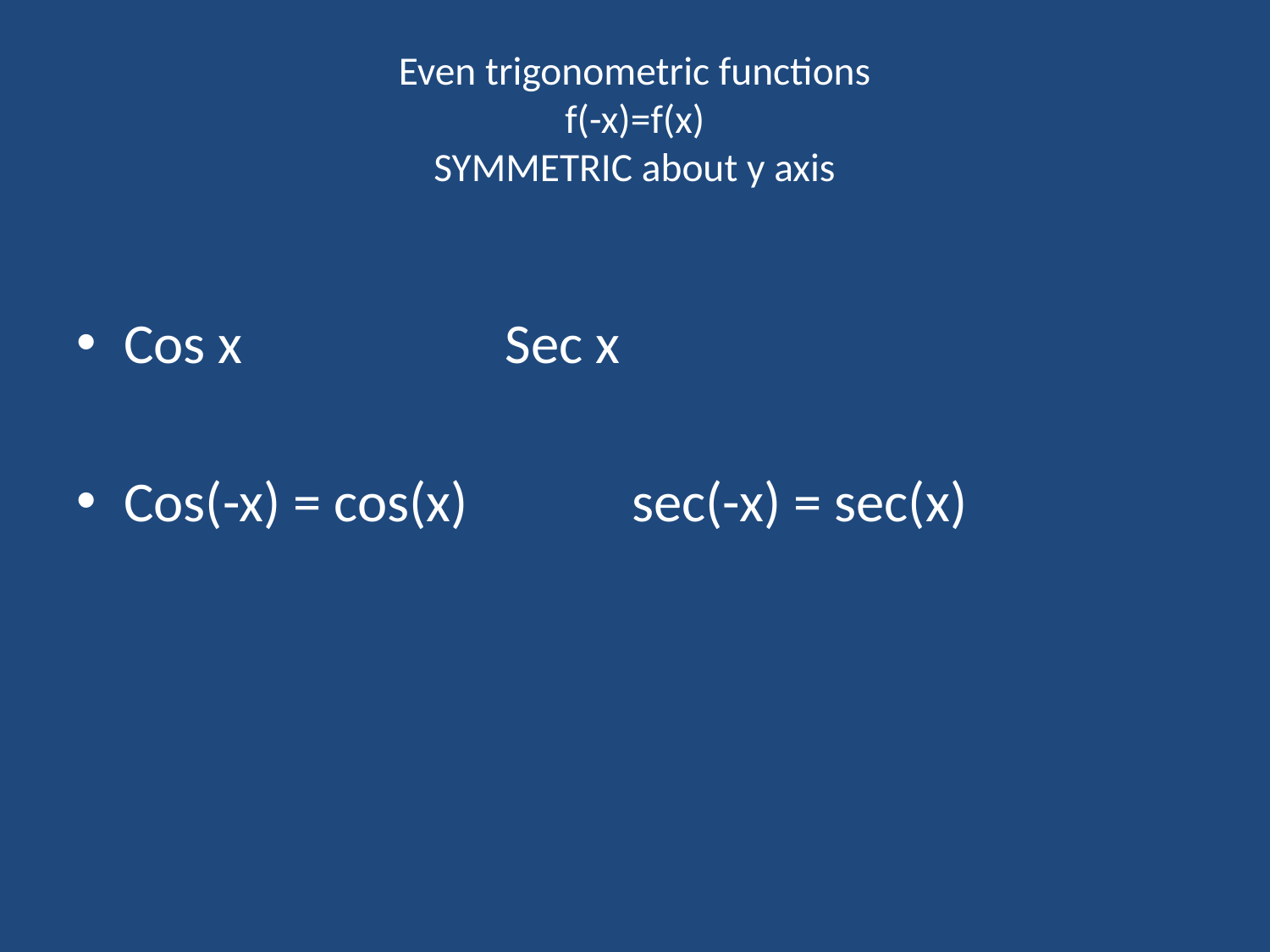

# Even trigonometric functions f(-x)=f(x) SYMMETRIC about y axis

Cos x			Sec x

Cos(-x) = cos(x)		sec(-x) = sec(x)